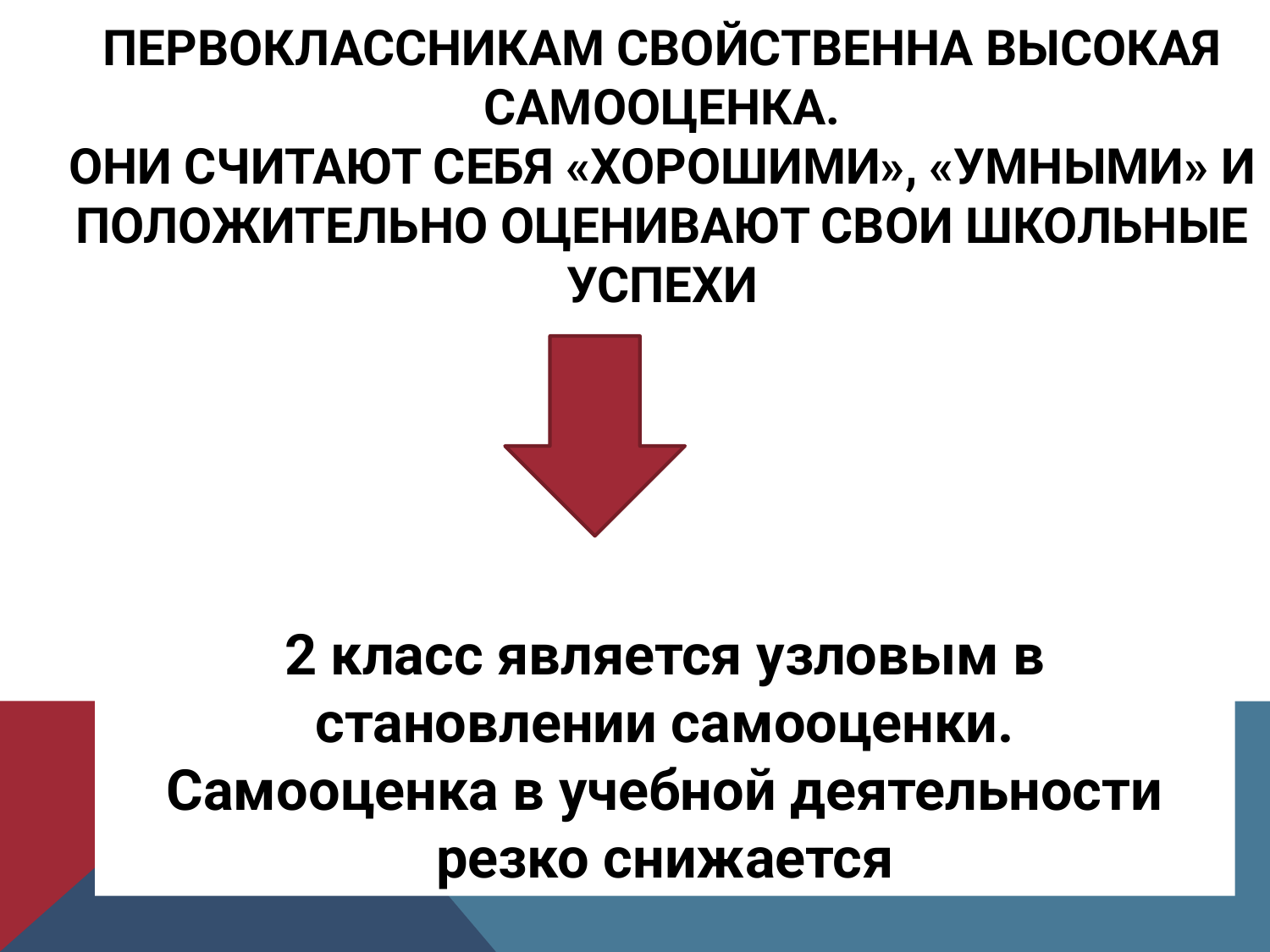

# Первоклассникам свойственна высокая самооценка. Они считают себя «хорошими», «умными» и положительно оценивают свои школьные успехи

2 класс является узловым в становлении самооценки.
Самооценка в учебной деятельности резко снижается